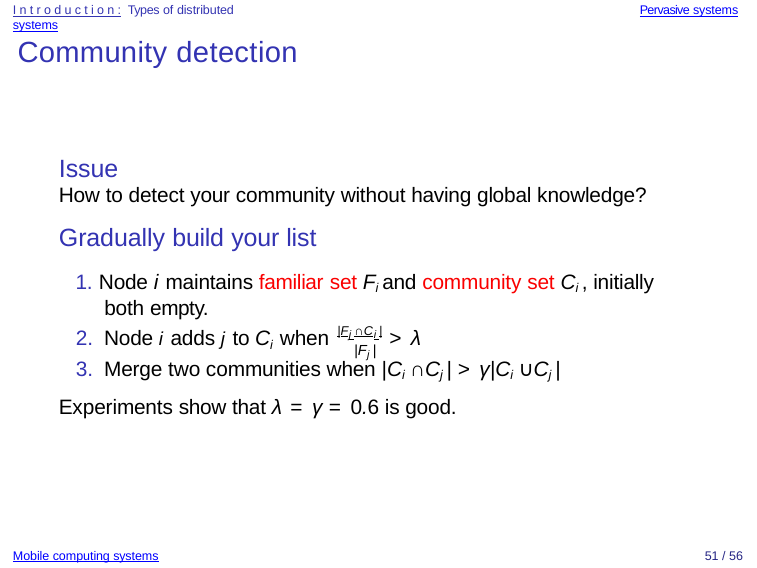

Introduction: Types of distributed systems
Pervasive systems
Community detection
Issue
How to detect your community without having global knowledge?
Gradually build your list
1. Node i maintains familiar set Fi and community set Ci , initially  both empty.
2.  Node i adds j to Ci  when |Fj ∩Ci | > λ
|Fj |
3.  Merge two communities when |Ci ∩Cj | > γ|Ci ∪Cj |
Experiments show that λ = γ = 0.6 is good.
Mobile computing systems
51 / 56